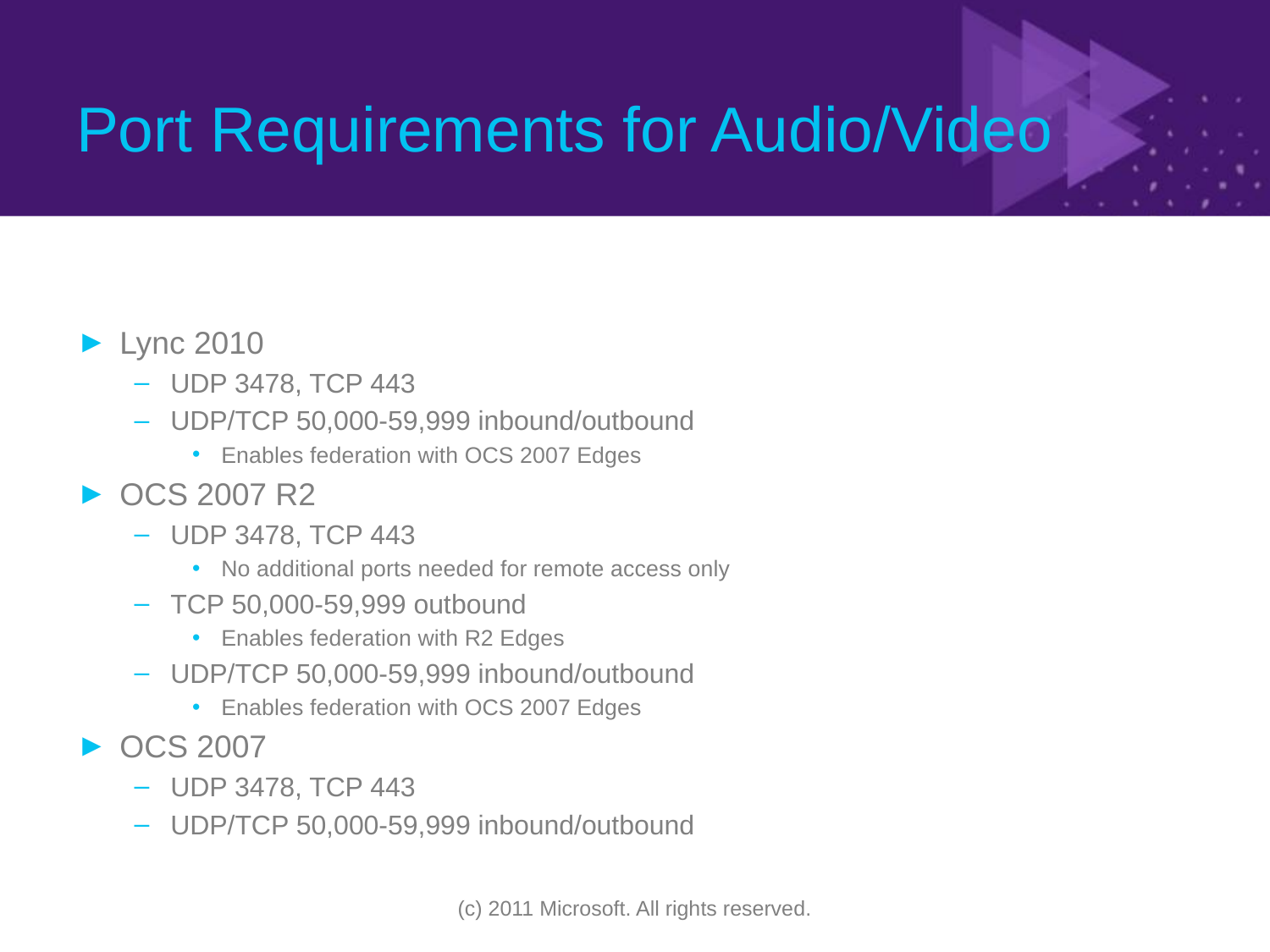

# Port Requirements for Audio/Video
Lync 2010
UDP 3478, TCP 443
UDP/TCP 50,000-59,999 inbound/outbound
Enables federation with OCS 2007 Edges
OCS 2007 R2
UDP 3478, TCP 443
No additional ports needed for remote access only
TCP 50,000-59,999 outbound
Enables federation with R2 Edges
UDP/TCP 50,000-59,999 inbound/outbound
Enables federation with OCS 2007 Edges
OCS 2007
UDP 3478, TCP 443
UDP/TCP 50,000-59,999 inbound/outbound

(c) 2011 Microsoft. All rights reserved.